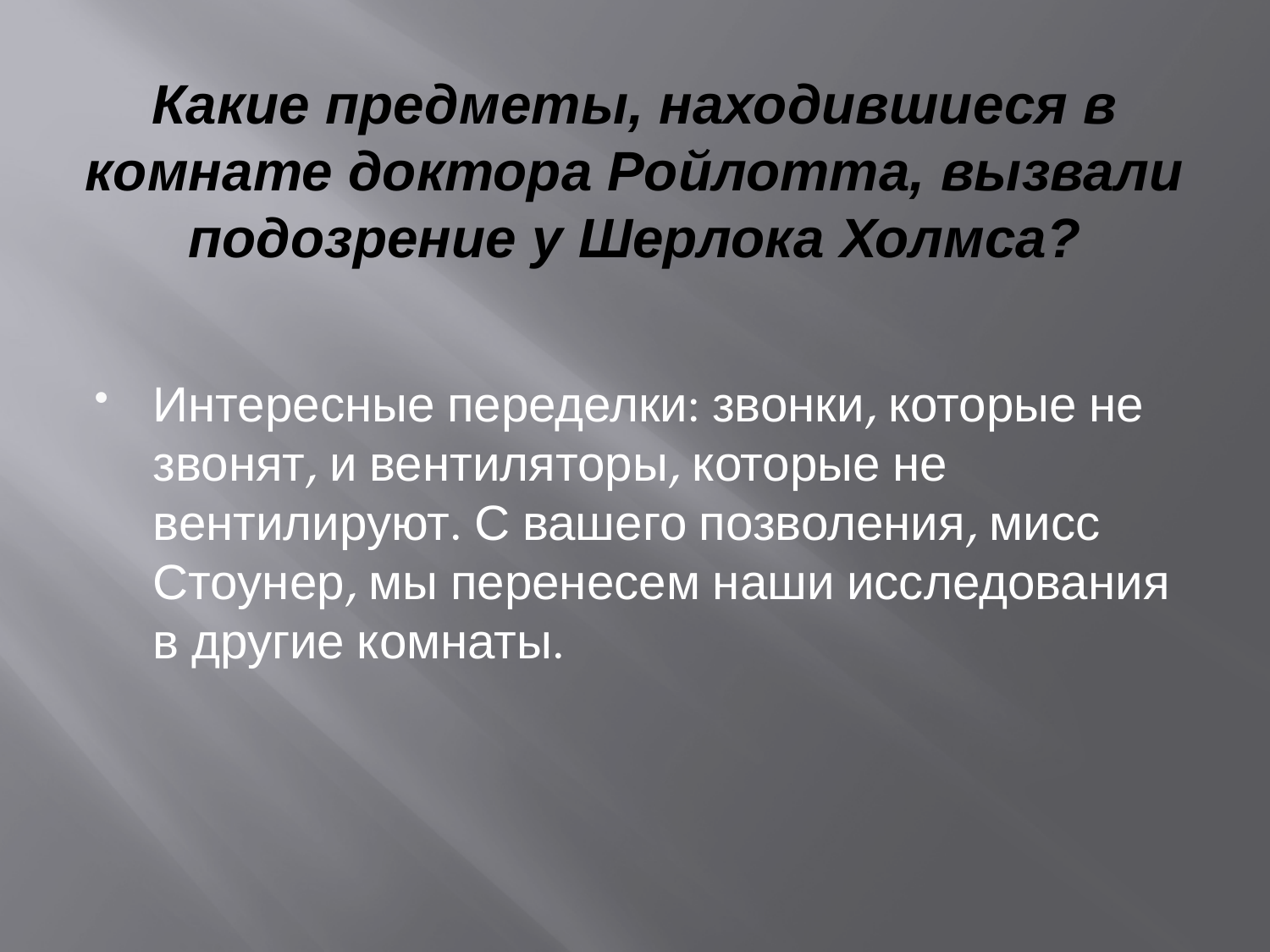

# Какие предметы, находившиеся в комнате доктора Ройлотта, вызвали подозрение у Шерлока Холмса?
Интересные переделки: звонки, которые не звонят, и вентиляторы, которые не вентилируют. С вашего позволения, мисс Стоунер, мы перенесем наши исследования в другие комнаты.